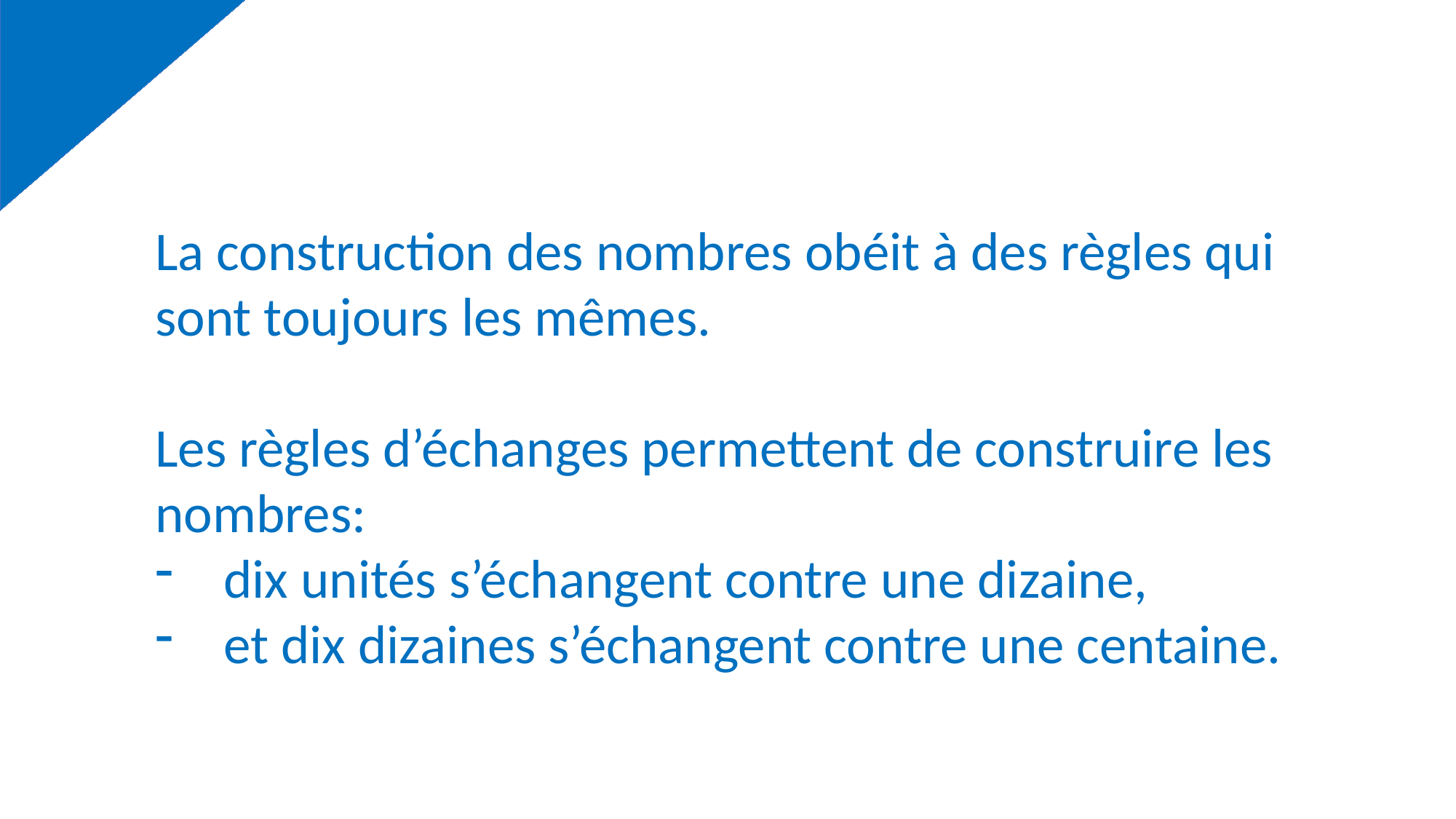

La construction des nombres obéit à des règles qui sont toujours les mêmes.

Les règles d’échanges permettent de construire les nombres:
dix unités s’échangent contre une dizaine,
et dix dizaines s’échangent contre une centaine.